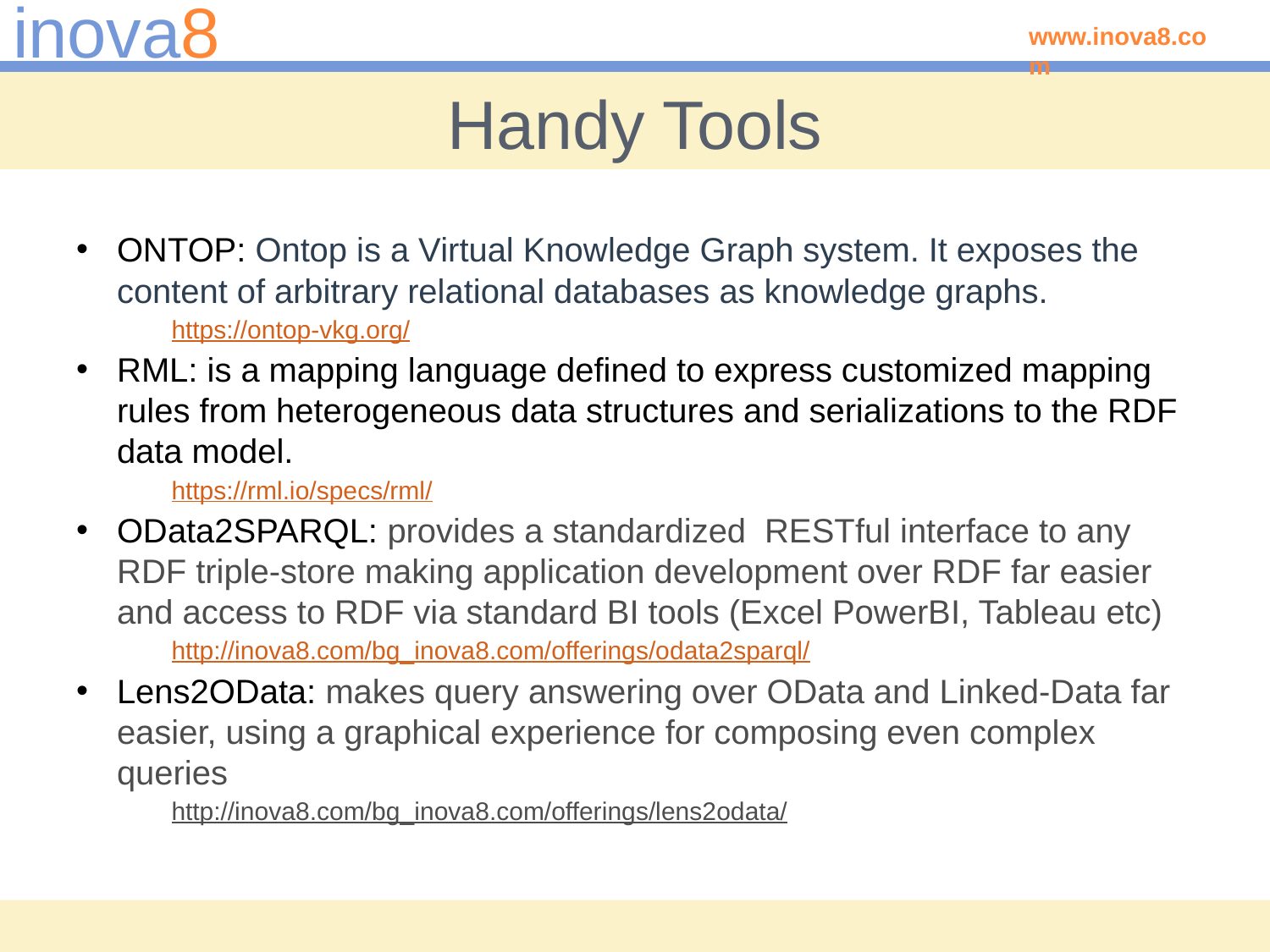

# Handy Tools
ONTOP: Ontop is a Virtual Knowledge Graph system. It exposes the content of arbitrary relational databases as knowledge graphs.
https://ontop-vkg.org/
RML: is a mapping language defined to express customized mapping rules from heterogeneous data structures and serializations to the RDF  data model.
https://rml.io/specs/rml/
OData2SPARQL: provides a standardized  RESTful interface to any RDF triple-store making application development over RDF far easier and access to RDF via standard BI tools (Excel PowerBI, Tableau etc)
http://inova8.com/bg_inova8.com/offerings/odata2sparql/
Lens2OData: makes query answering over OData and Linked-Data far easier, using a graphical experience for composing even complex queries
http://inova8.com/bg_inova8.com/offerings/lens2odata/